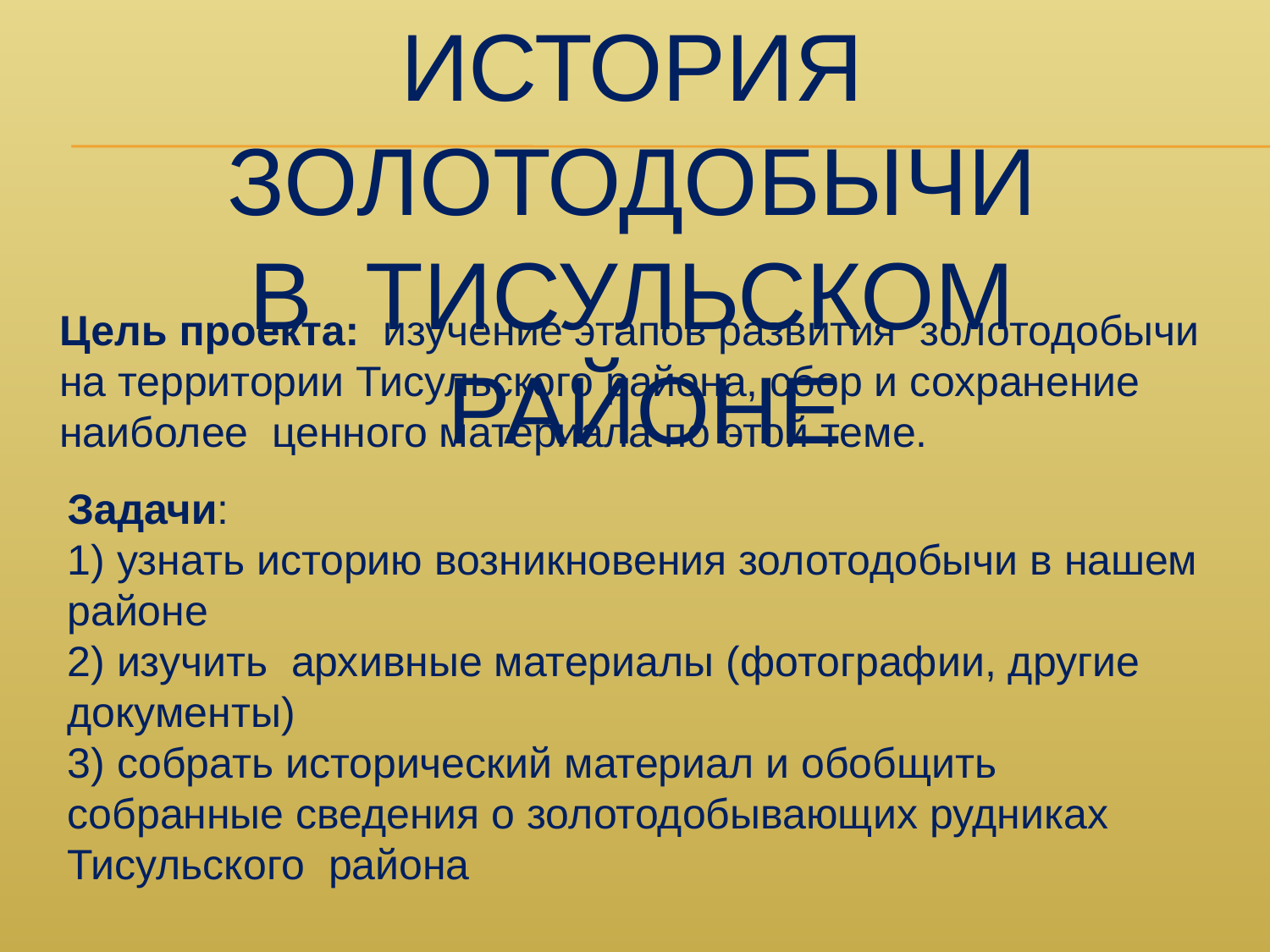

История  золотодобычи
в  Тисульском  районе
Цель проекта:  изучение этапов развития  золотодобычи на территории Тисульского района, сбор и сохранение наиболее  ценного материала по этой теме.
Задачи:
1) узнать историю возникновения золотодобычи в нашем районе
2) изучить  архивные материалы (фотографии, другие документы)
3) собрать исторический материал и обобщить собранные сведения о золотодобывающих рудниках Тисульского  района